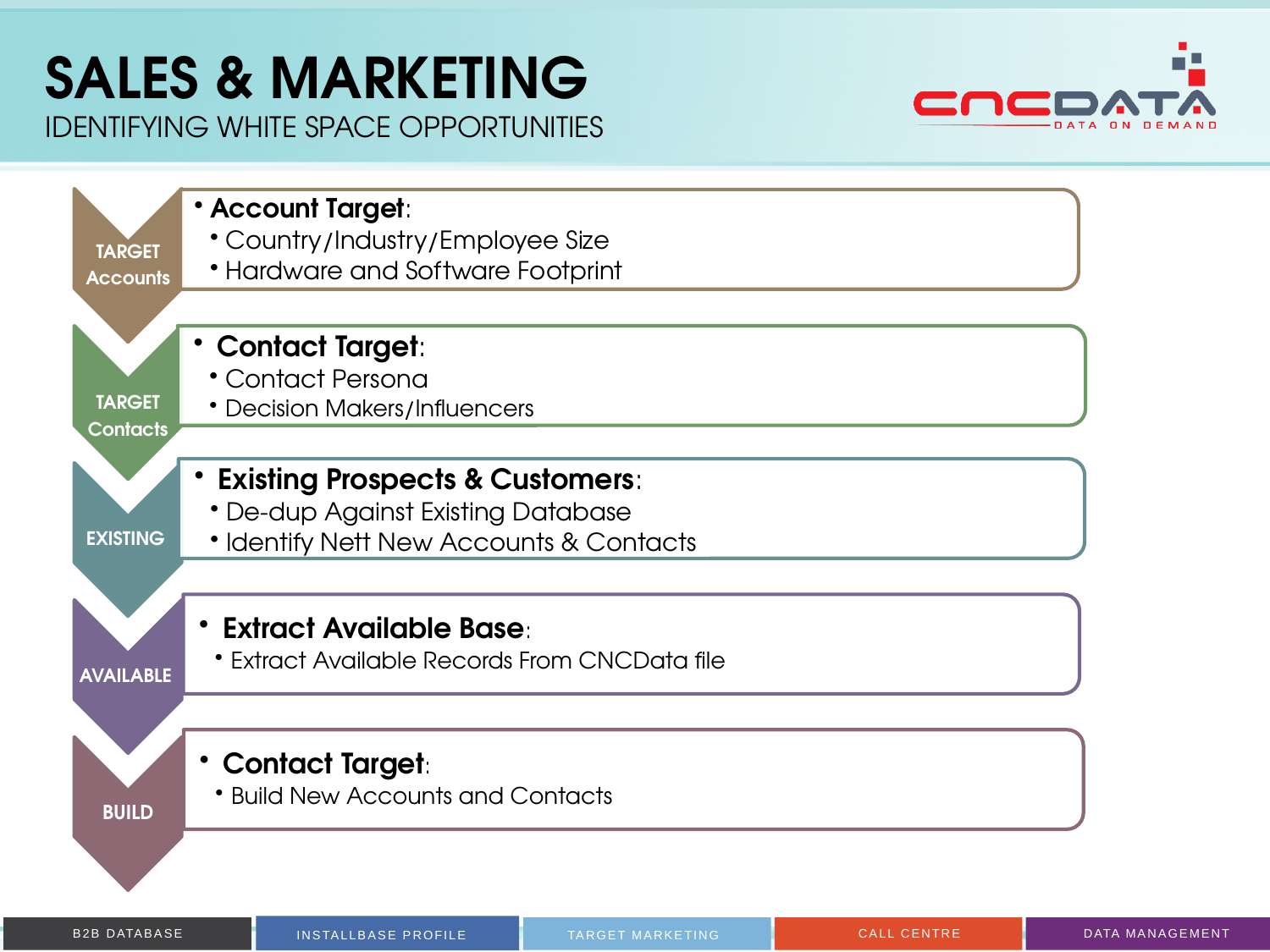

# Sales & Marketing Identifying White Space Opportunities
TARGET
Accounts
Account Target:
Country/Industry/Employee Size
Hardware and Software Footprint

TARGET
Contacts
Contact Target:
Contact Persona
Decision Makers/Influencers
EXISTING
Existing Prospects & Customers:
De-dup Against Existing Database
Identify Nett New Accounts & Contacts
AVAILABLE
Extract Available Base:
Extract Available Records From CNCData file
BUILD
Contact Target:
Build New Accounts and Contacts